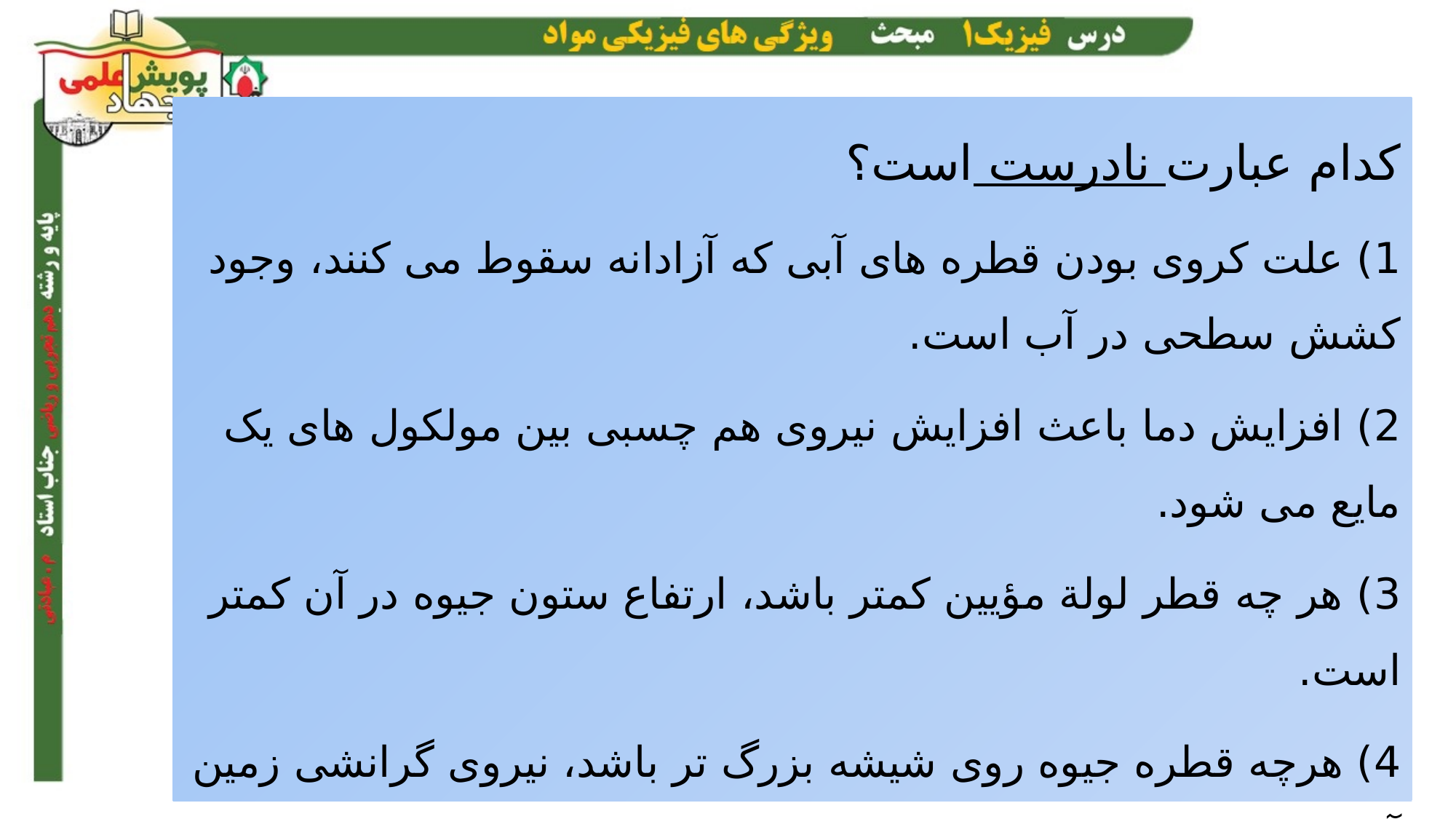

کدام عبارت نادرست است؟
1) علت کروی بودن قطره های آبی که آزادانه سقوط می کنند، وجود کشش سطحی در آب است.
2) افزایش دما باعث افزایش نیروی هم چسبی بین مولکول های یک مایع می شود.
3) هر چه قطر لولة مؤیین کمتر باشد، ارتفاع ستون جیوه در آن کمتر است.
4) هرچه قطره جیوه روی شیشه بزرگ تر باشد، نیروی گرانشی زمین آن را تخت تر می کند.